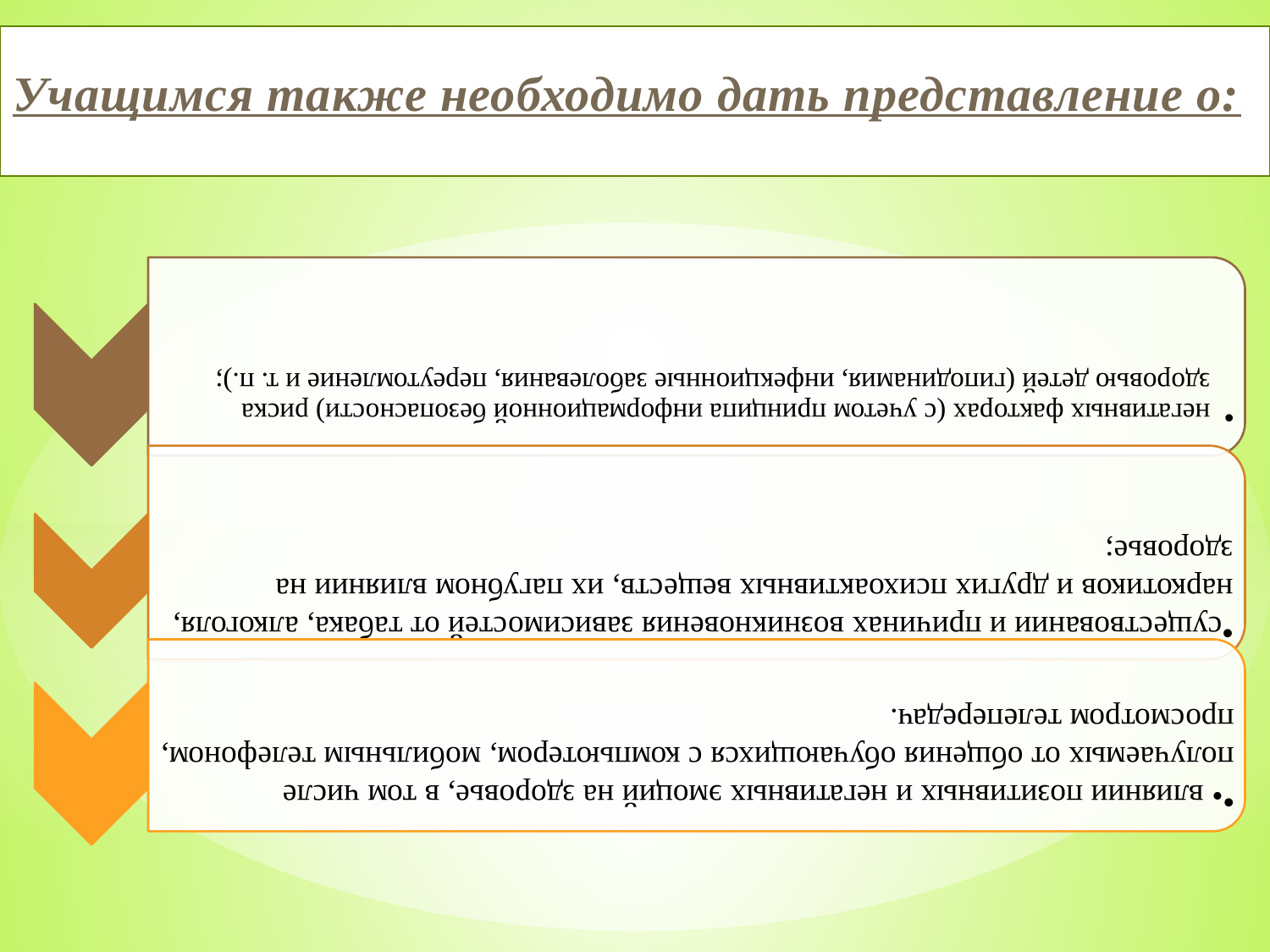

# Учащимся также необходимо дать представление о:

негативных факторах (с учетом принципа информационной безопасности) риска здоровью детей (гиподинамия, инфекционные заболевания, переутомление и т. п.);

существовании и причинах возникновения зависимостей от табака, алкоголя, наркотиков и других психоактивных веществ, их пагубном влиянии на здоровье;

• влиянии позитивных и негативных эмоций на здоровье, в том числе получаемых от общения обучающихся с компьютером, мобильным телефоном, просмотром телепередач.